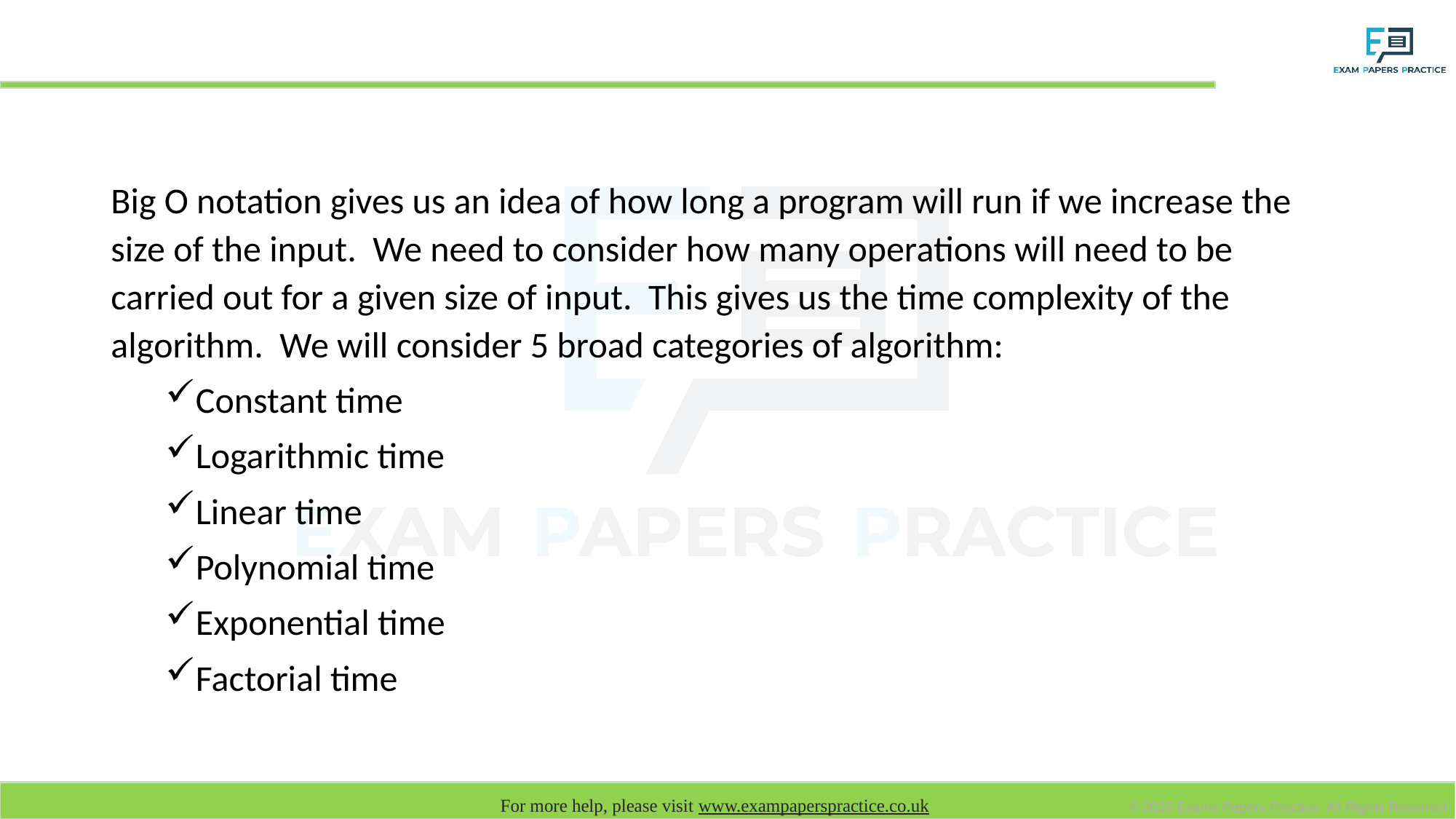

# Big-O notation
Big O notation gives us an idea of how long a program will run if we increase the size of the input.  We need to consider how many operations will need to be carried out for a given size of input.  This gives us the time complexity of the algorithm.  We will consider 5 broad categories of algorithm:
Constant time
Logarithmic time
Linear time
Polynomial time
Exponential time
Factorial time